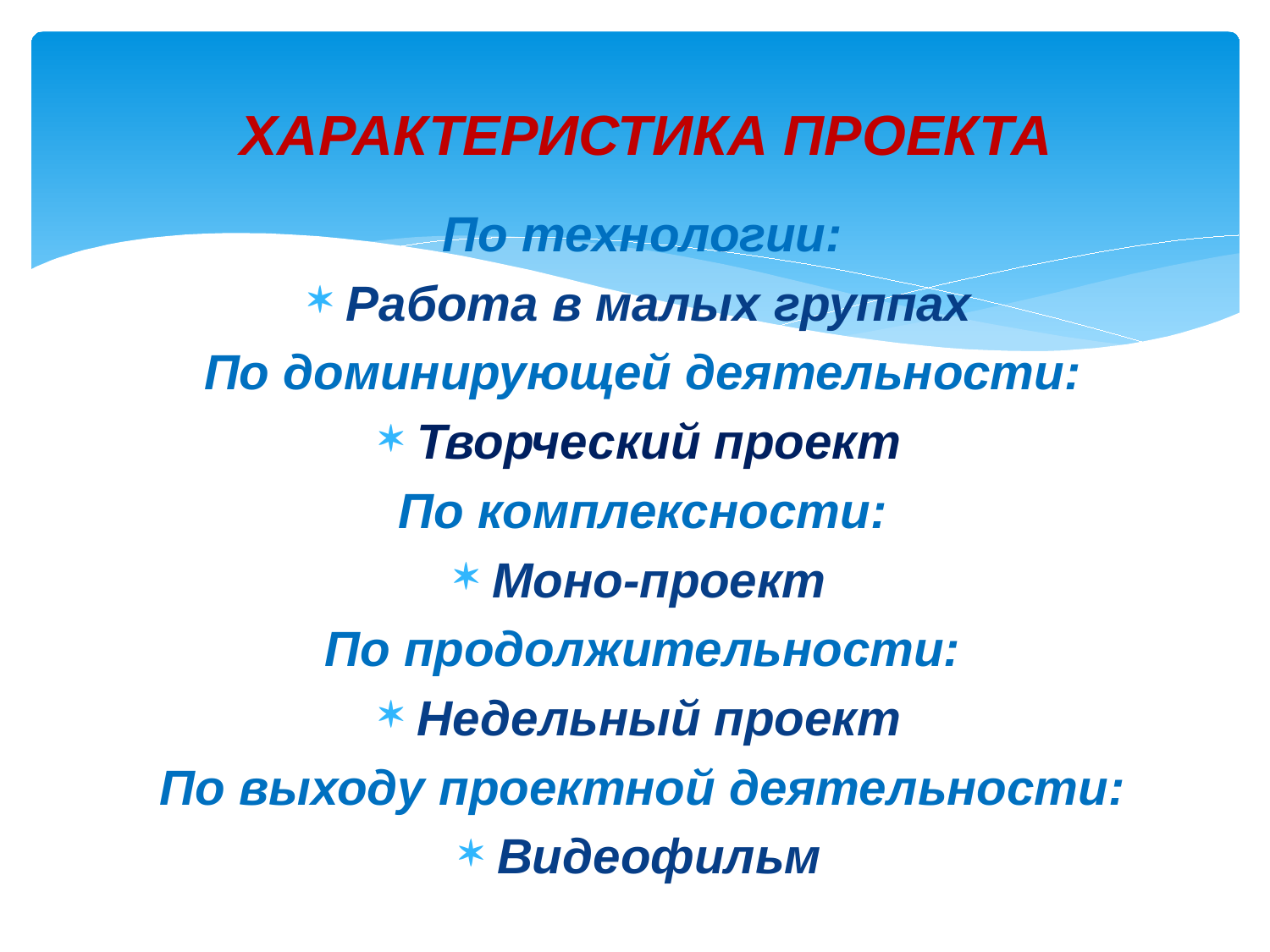

# ХАРАКТЕРИСТИКА ПРОЕКТА
По технологии:
Работа в малых группах
По доминирующей деятельности:
Творческий проект
По комплексности:
Моно-проект
По продолжительности:
Недельный проект
По выходу проектной деятельности:
Видеофильм